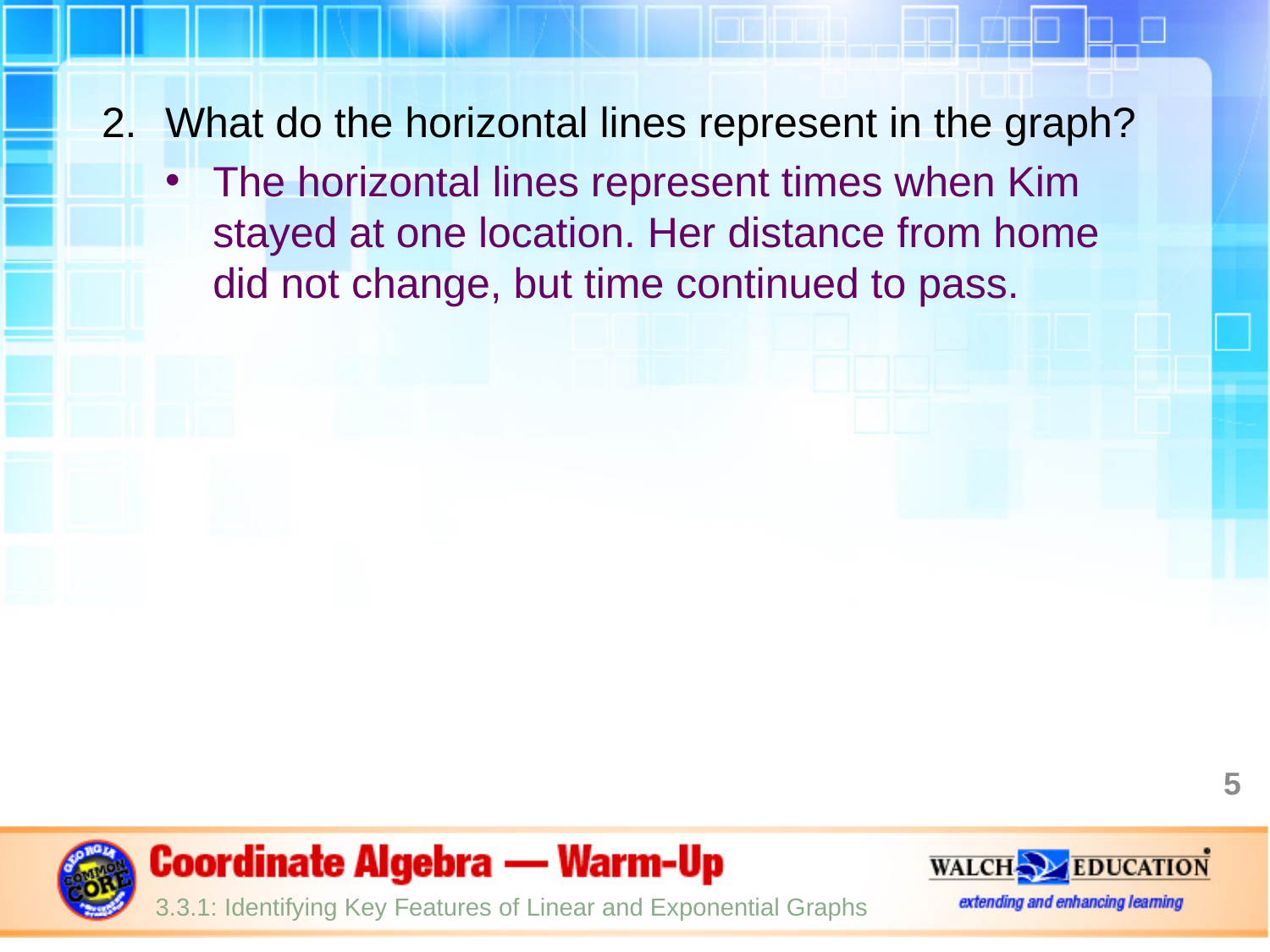

What do the horizontal lines represent in the graph?
The horizontal lines represent times when Kim stayed at one location. Her distance from home did not change, but time continued to pass.
5
3.3.1: Identifying Key Features of Linear and Exponential Graphs